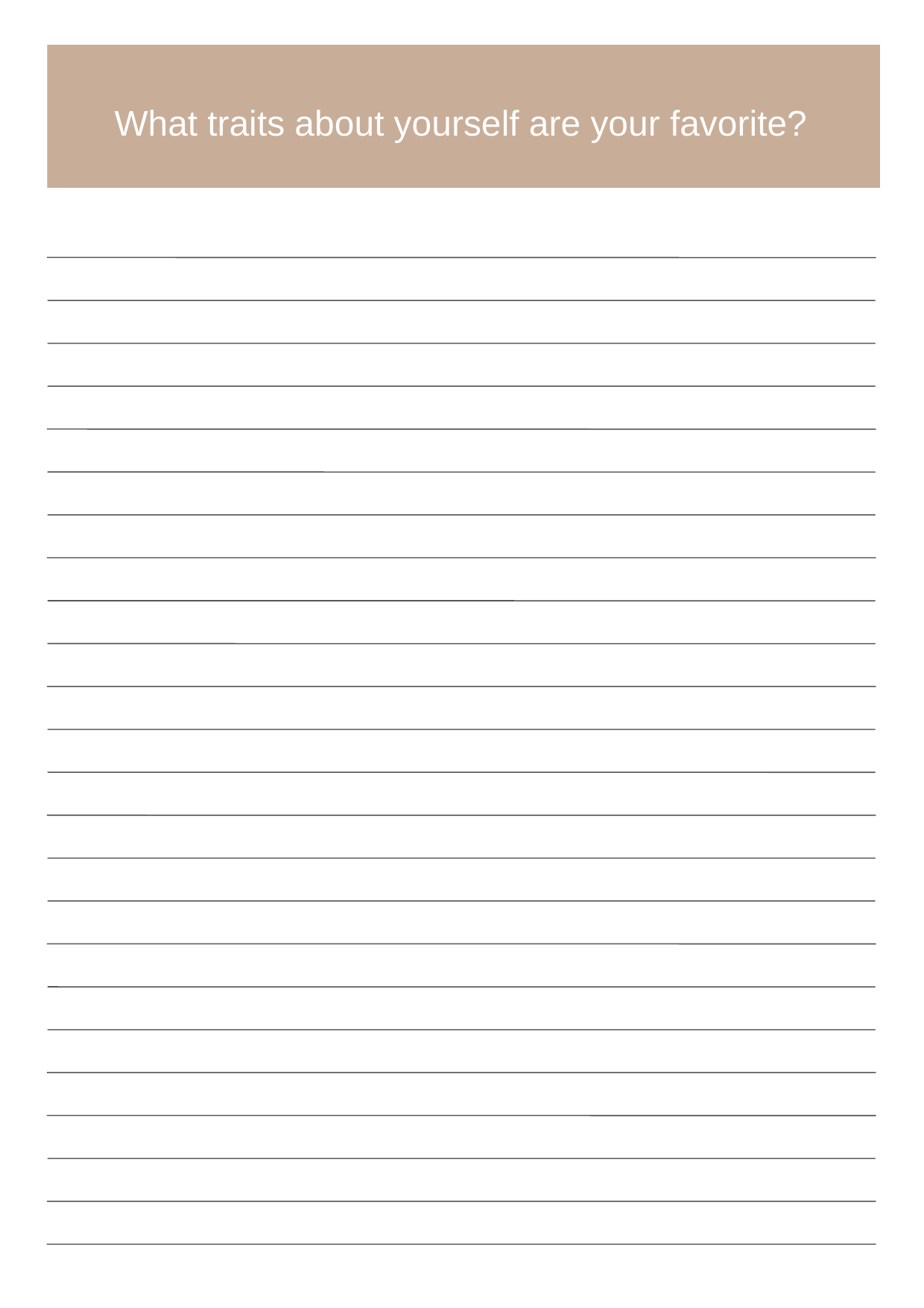

What traits about yourself are your favorite?